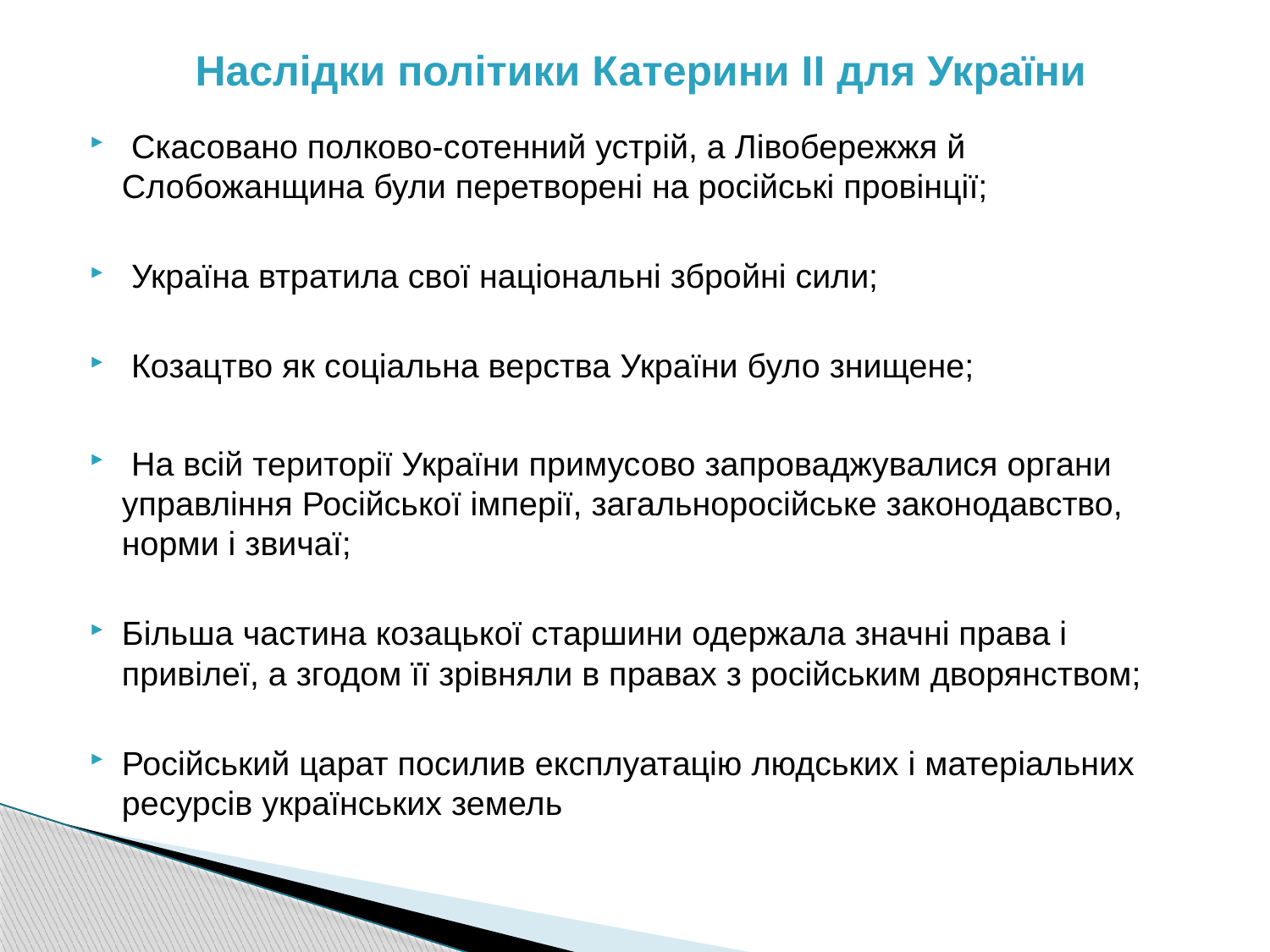

# Наслідки політики Катерини ІІ для України
 Скасовано полково-сотенний устрій, а Лівобережжя й Слобожанщина були перетворені на російські провінції;

 Україна втратила свої національні збройні сили;

 Козацтво як соціальна верства України було знищене;

 На всій території України примусово запроваджувалися органи управління Російської імперії, загальноросійське законодавство, норми і звичаї;

Більша частина козацької старшини одержала значні права і привілеї, а згодом її зрівняли в правах з російським дворянством;

Російський царат посилив експлуатацію людських і матеріальних ресурсів українських земель